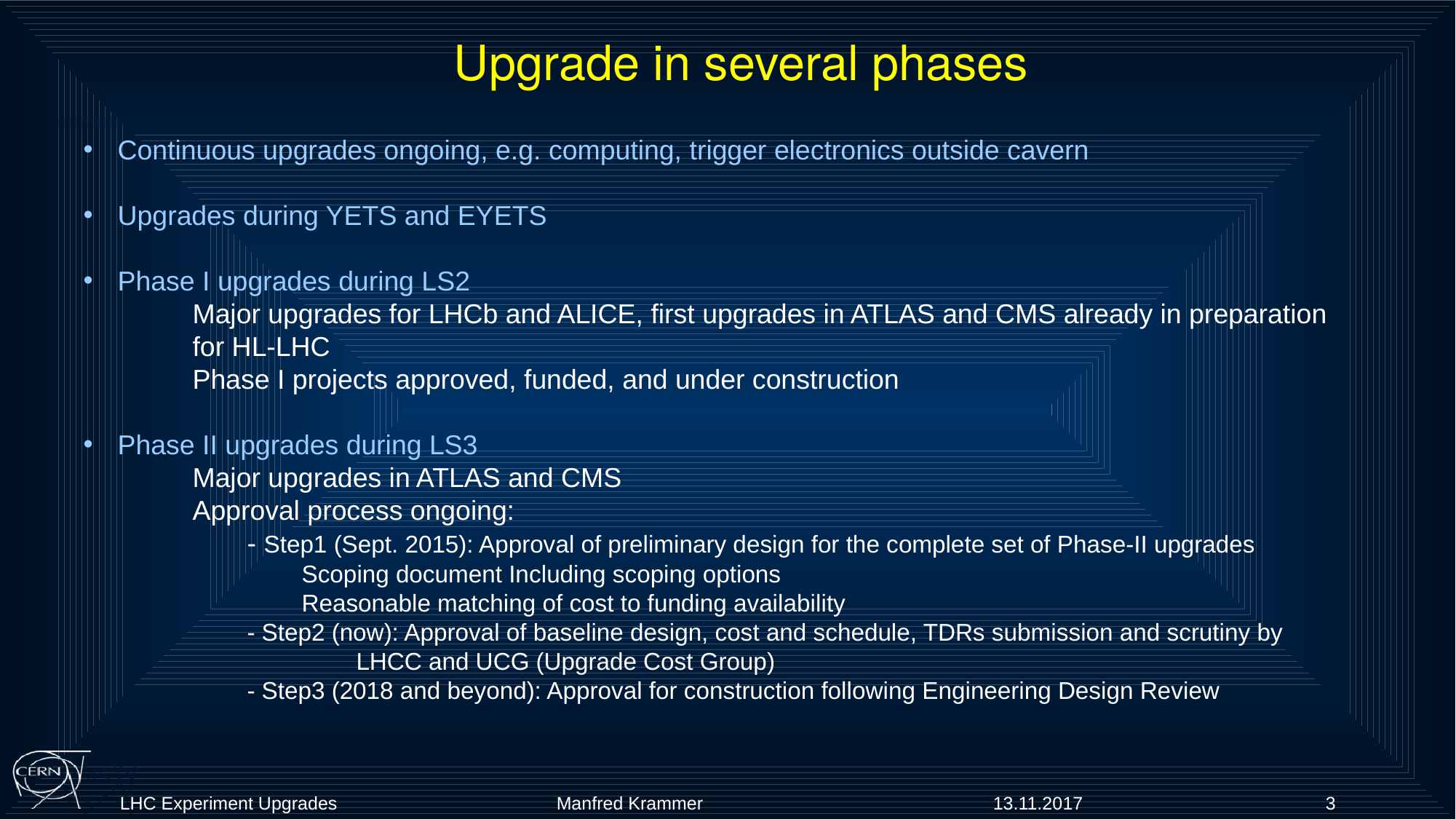

Upgrade in several phases
Continuous upgrades ongoing, e.g. computing, trigger electronics outside cavern

Upgrades during YETS and EYETS

Phase I upgrades during LS2
	Major upgrades for LHCb and ALICE, first upgrades in ATLAS and CMS already in preparation
	for HL-LHC
	Phase I projects approved, funded, and under construction

Phase II upgrades during LS3
Major upgrades in ATLAS and CMS
Approval process ongoing:
	- Step1 (Sept. 2015): Approval of preliminary design for the complete set of Phase-II upgrades
	Scoping document Including scoping options
	Reasonable matching of cost to funding availability
	- Step2 (now): Approval of baseline design, cost and schedule, TDRs submission and scrutiny by
		LHCC and UCG (Upgrade Cost Group)
	- Step3 (2018 and beyond): Approval for construction following Engineering Design Review